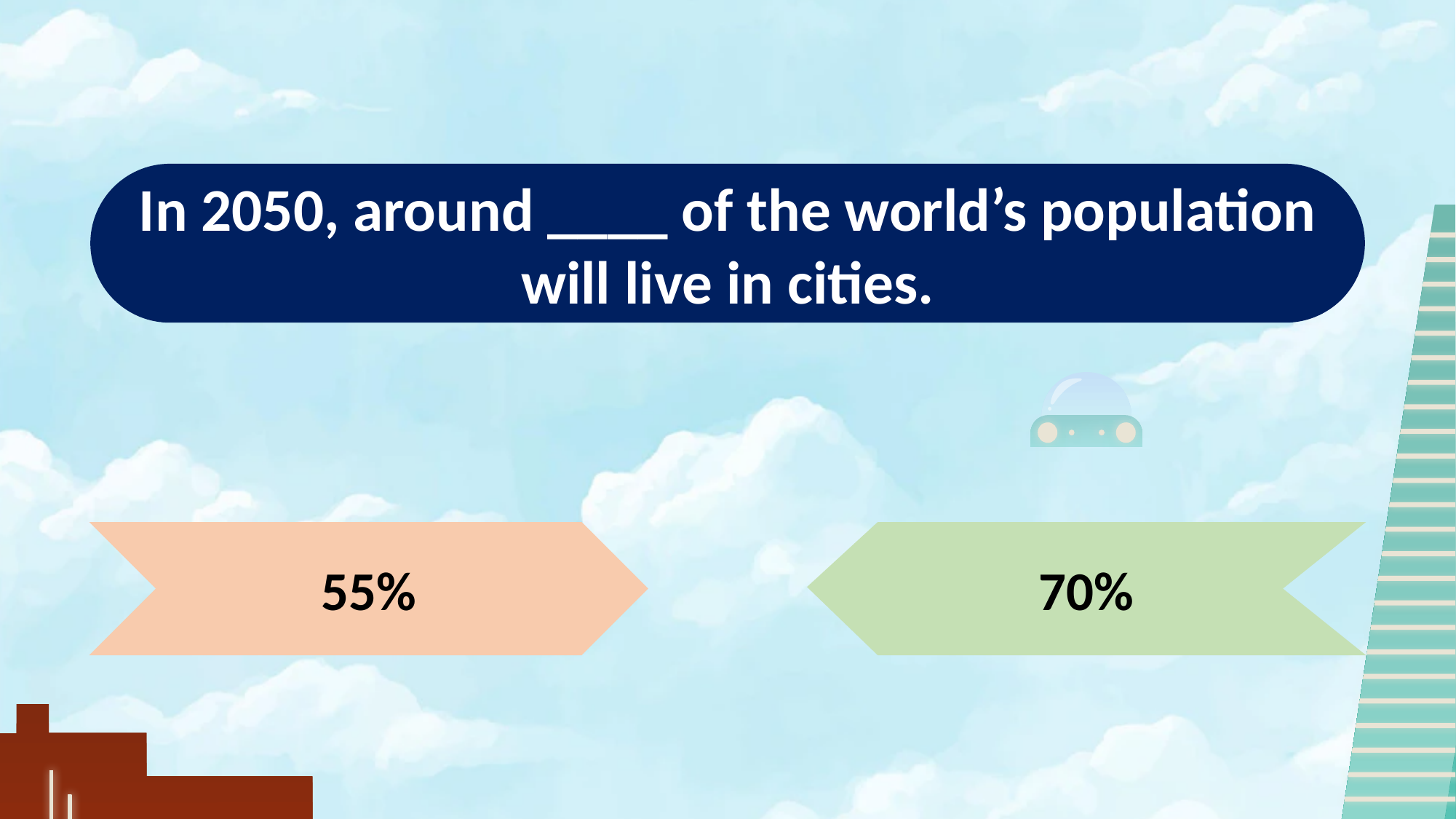

In 2050, around ____ of the world’s population will live in cities.

55%
70%